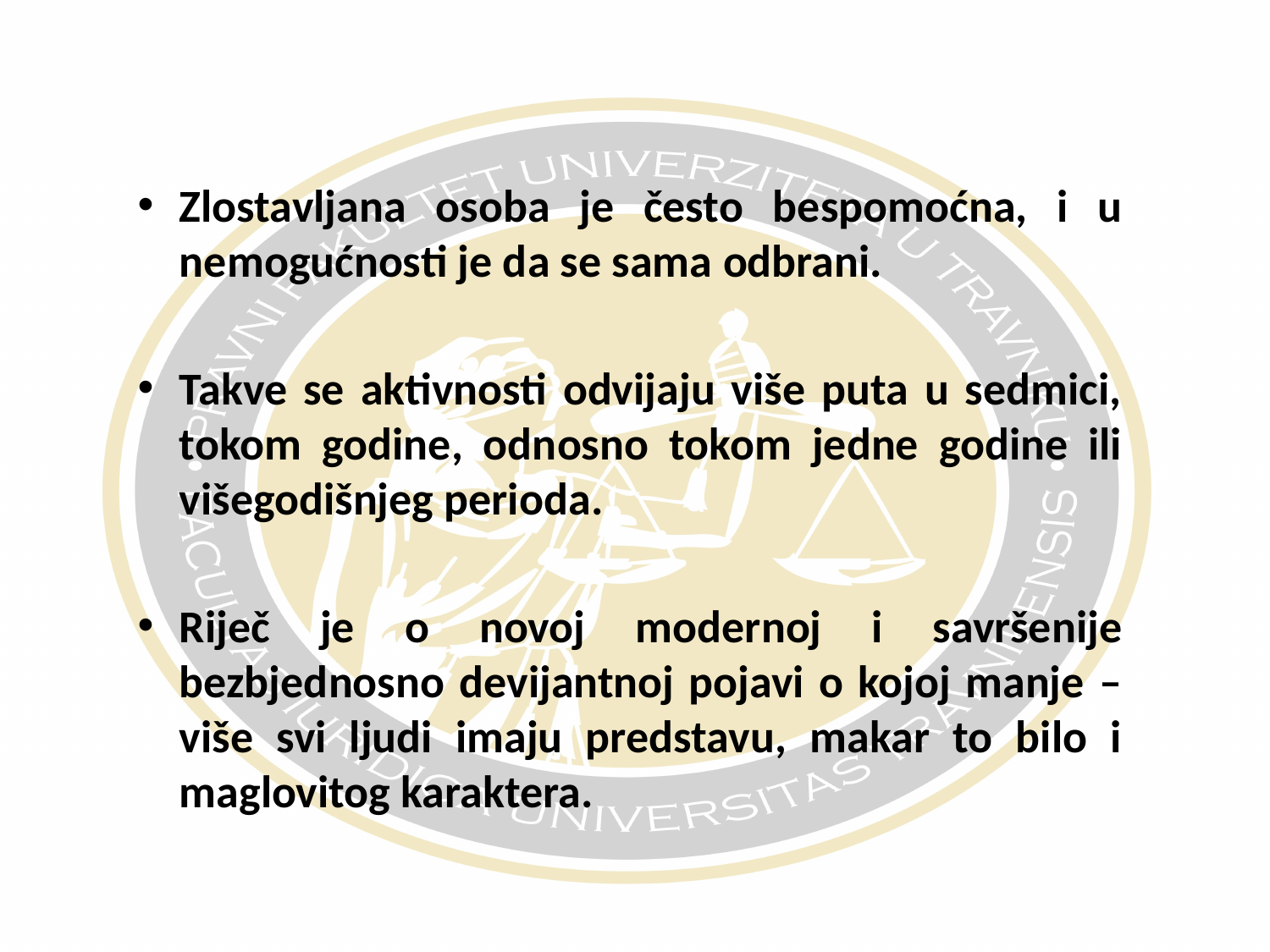

#

Zlostavljana osoba je često bespomoćna, i u nemogućnosti je da se sama odbrani.

Takve se aktivnosti odvijaju više puta u sedmici, tokom godine, odnosno tokom jedne godine ili višegodišnjeg perioda.

Riječ je o novoj modernoj i savršenije bezbjednosno devijantnoj pojavi o kojoj manje – više svi ljudi imaju predstavu, makar to bilo i maglovitog karaktera.